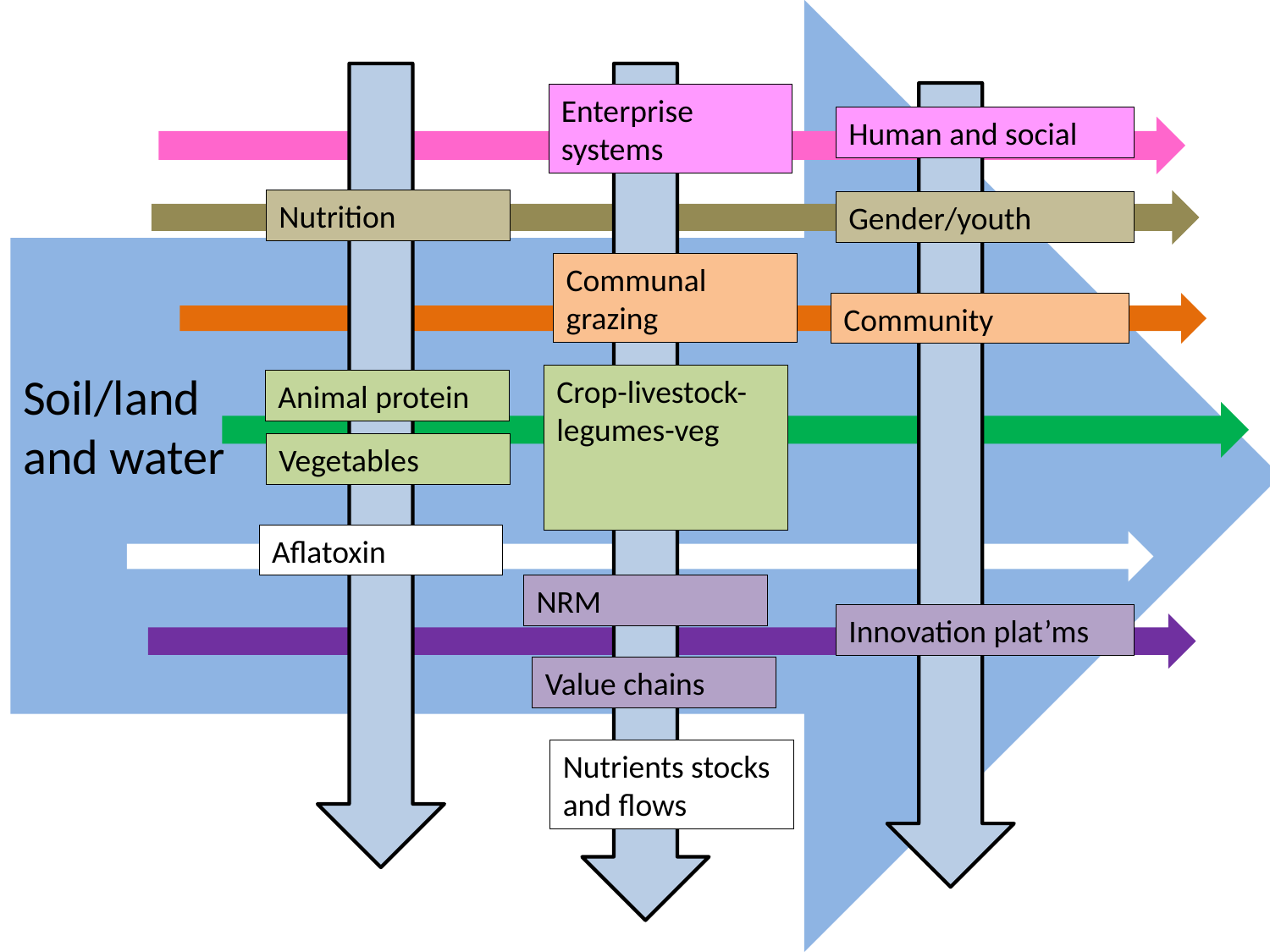

Enterprise systems
Human and social

Nutrition

Gender/youth
Communal grazing

Community
Soil/land and water
Crop-livestock-legumes-veg

Animal protein

Vegetables
Aflatoxin

NRM
Innovation plat’ms

Value chains
Nutrients stocks and flows